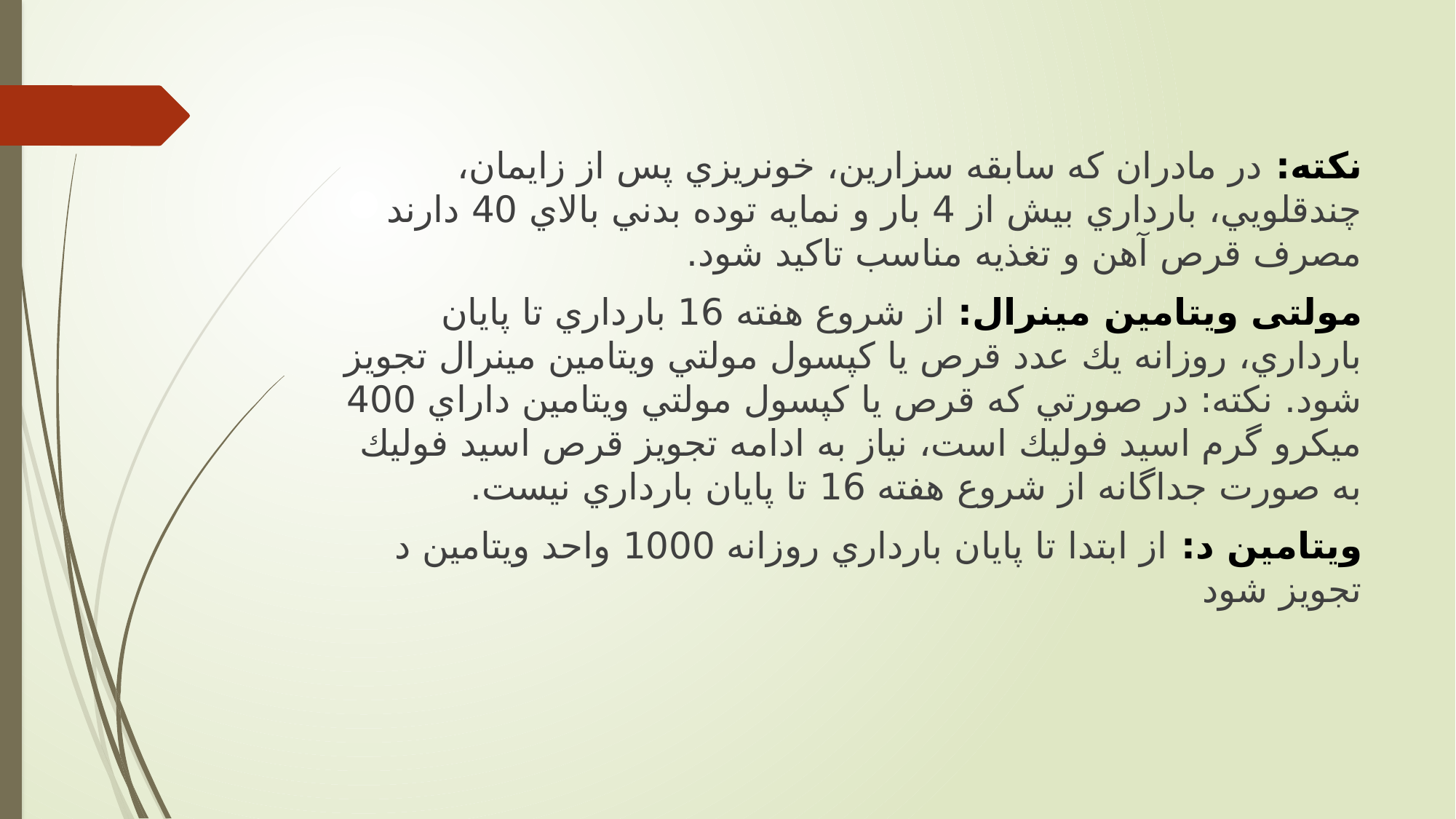

نکته: در مادران که سابقه سزارين، خونريزي پس از زايمان، چندقلويي، بارداري بیش از 4 بار و نمايه توده بدني بالاي 40 دارند مصرف قرص آهن و تغذيه مناسب تاکید شود.
مولتی ويتامین مینرال: از شروع هفته 16 بارداري تا پايان بارداري، روزانه يك عدد قرص يا کپسول مولتي ويتامین مینرال تجويز شود. نکته: در صورتي که قرص يا کپسول مولتي ويتامین داراي 400 میکرو گرم اسید فولیك است، نیاز به ادامه تجويز قرص اسید فولیك به صورت جداگانه از شروع هفته 16 تا پايان بارداري نیست.
ويتامین د: از ابتدا تا پايان بارداري روزانه 1000 واحد ويتامین د تجويز شود